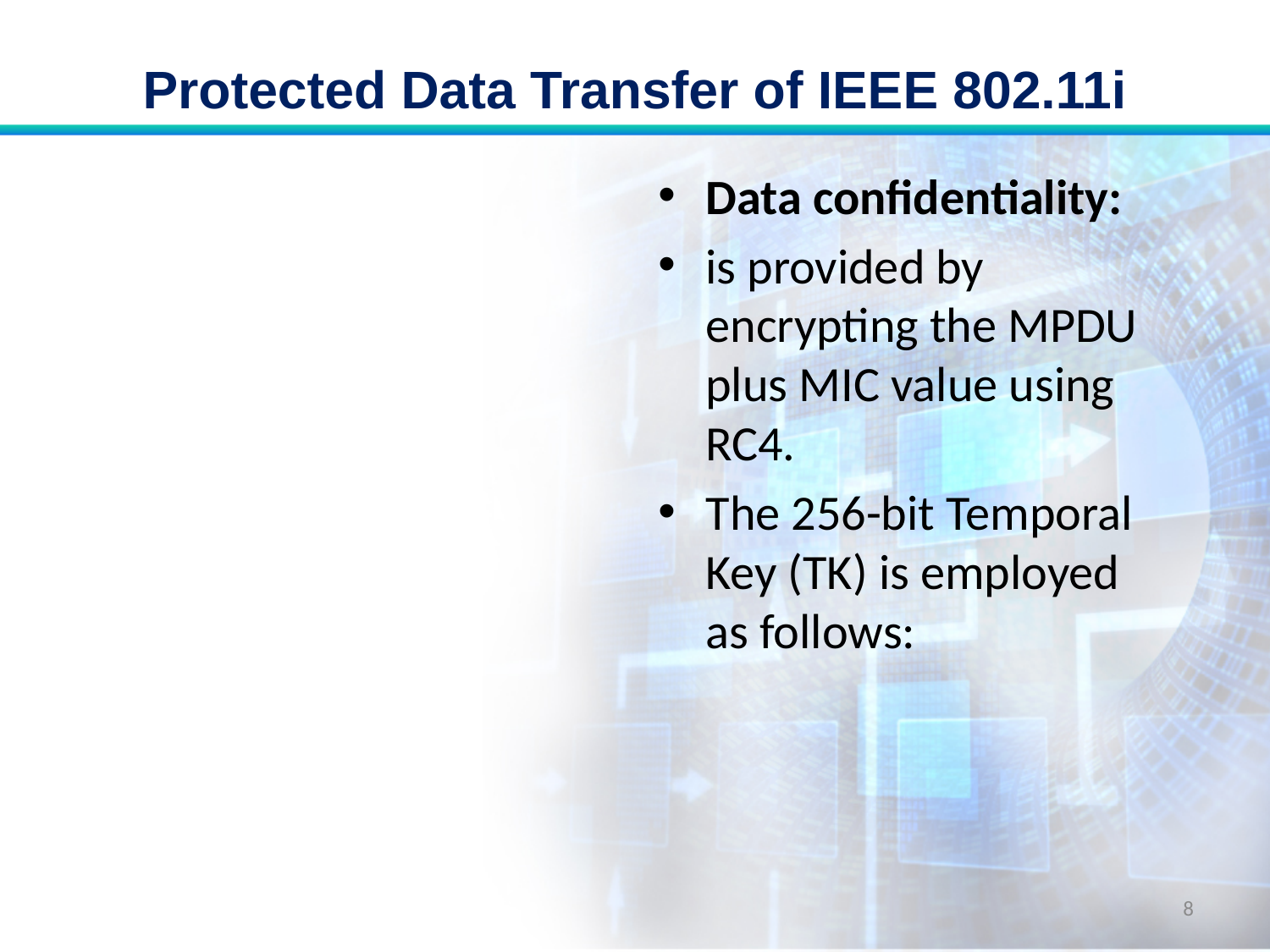

# Protected Data Transfer of IEEE 802.11i
Data confidentiality:
is provided by encrypting the MPDU plus MIC value using RC4.
The 256-bit Temporal Key (TK) is employed as follows:
8